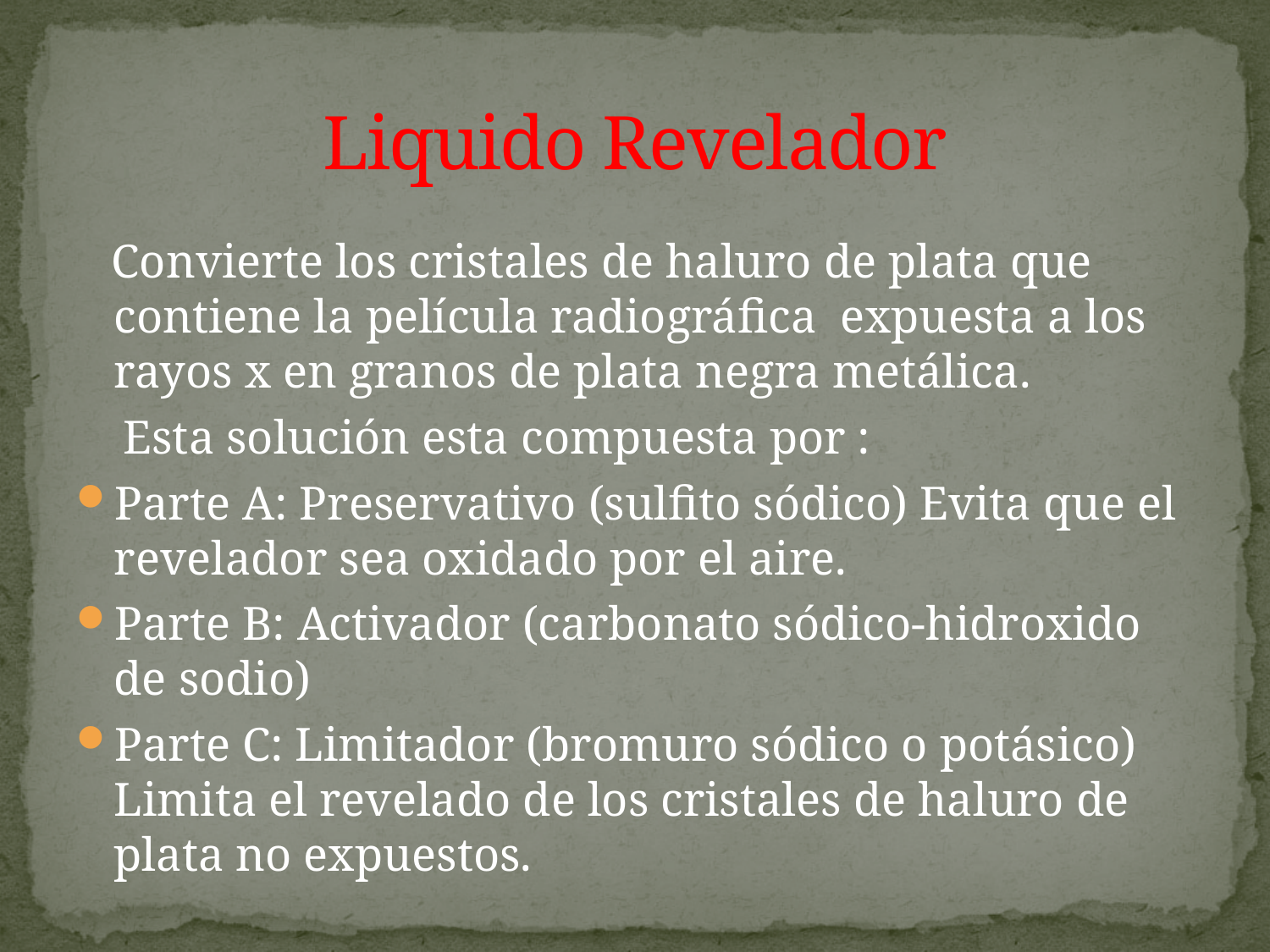

# Liquido Revelador
   Convierte los cristales de haluro de plata que contiene la película radiográfica  expuesta a los rayos x en granos de plata negra metálica.
    Esta solución esta compuesta por :
Parte A: Preservativo (sulfito sódico) Evita que el revelador sea oxidado por el aire.
Parte B: Activador (carbonato sódico-hidroxido  de sodio)
Parte C: Limitador (bromuro sódico o potásico) Limita el revelado de los cristales de haluro de plata no expuestos.